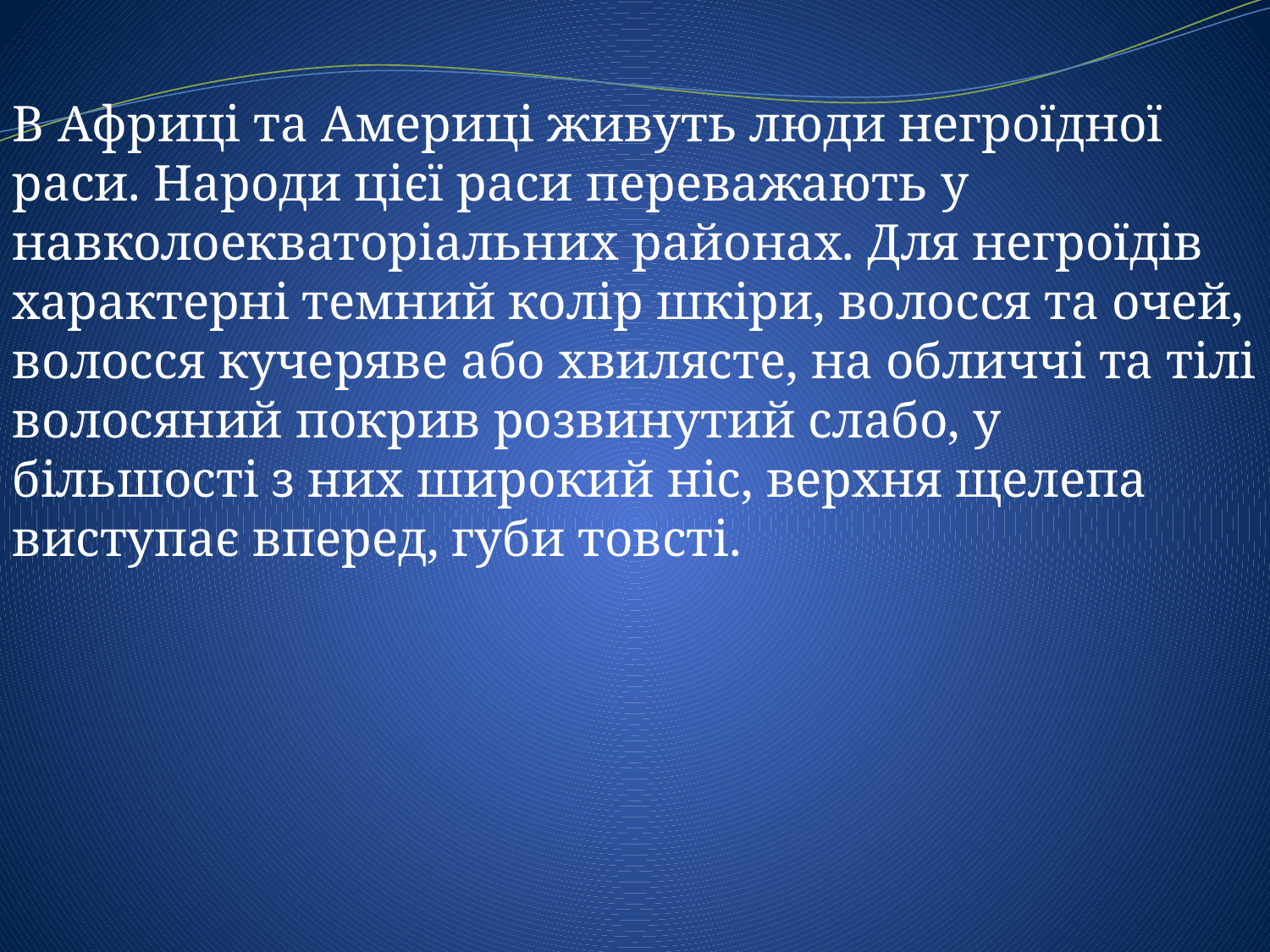

В Африці та Америці живуть люди негроїдної раси. Народи цієї раси переважають у навколоекваторіальних районах. Для негроїдів характерні темний колір шкіри, волосся та очей, волосся кучеряве або хвилясте, на обличчі та тілі волосяний покрив розвинутий слабо, у більшості з них широкий ніс, верхня щелепа виступає вперед, губи товсті.